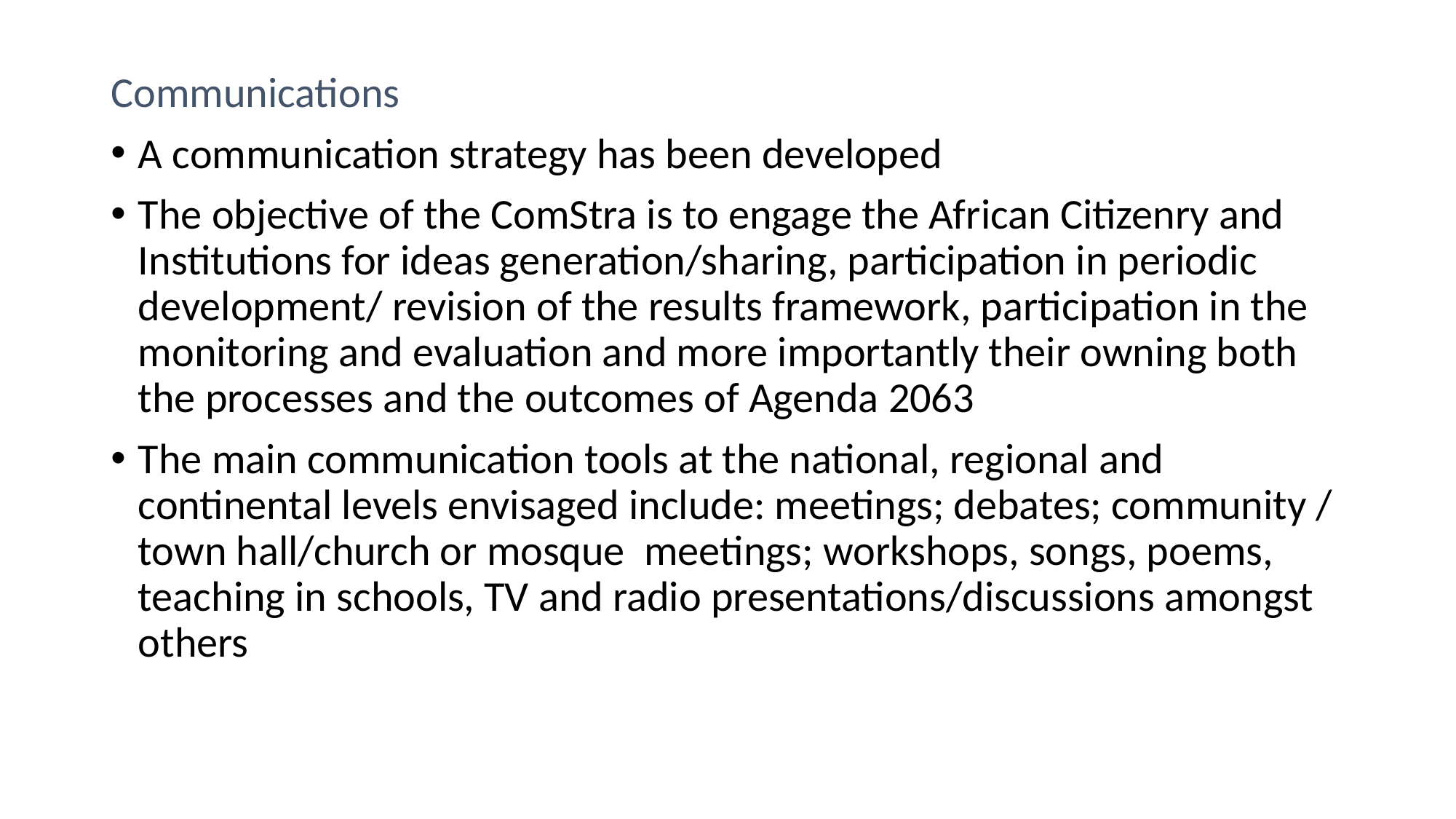

Communications
A communication strategy has been developed
The objective of the ComStra is to engage the African Citizenry and Institutions for ideas generation/sharing, participation in periodic development/ revision of the results framework, participation in the monitoring and evaluation and more importantly their owning both the processes and the outcomes of Agenda 2063
The main communication tools at the national, regional and continental levels envisaged include: meetings; debates; community / town hall/church or mosque  meetings; workshops, songs, poems, teaching in schools, TV and radio presentations/discussions amongst others